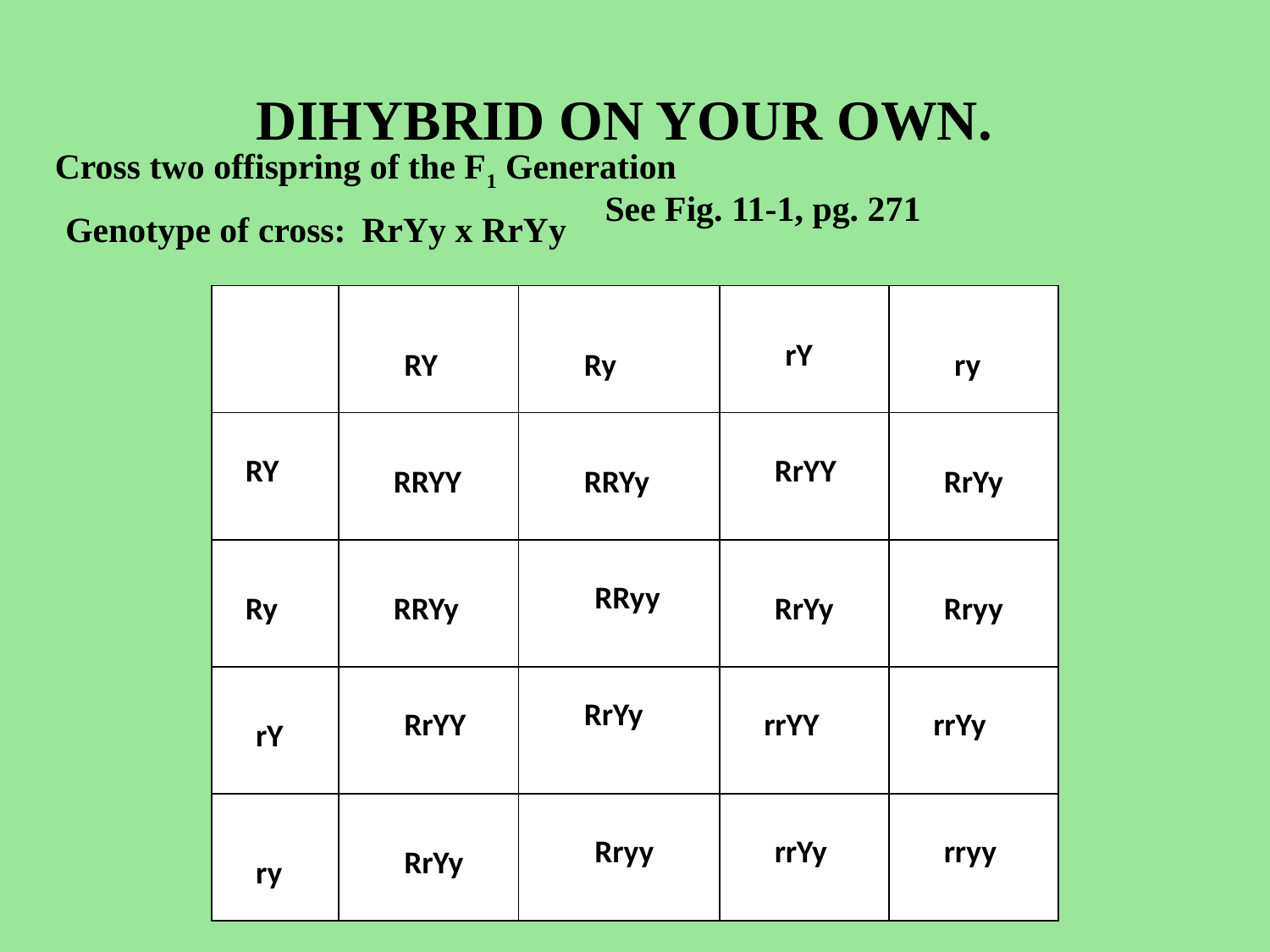

# DIHYBRID ON YOUR OWN.
Cross two offispring of the F1 Generation

See Fig. 11-1, pg. 271

Genotype of cross:
RrYy x RrYy

|  |  |  |  |  |
| --- | --- | --- | --- | --- |
|  |  |  |  |  |
|  |  |  |  |  |
|  |  |  |  |  |
|  |  |  |  |  |
rY
RY
Ry
ry
RY
RrYY
RRYY
RRYy
RrYy
RRyy
Ry
RRYy
RrYy
Rryy
RrYy
RrYY
rrYY
rrYy
rY
Rryy
rrYy
rryy
RrYy
ry